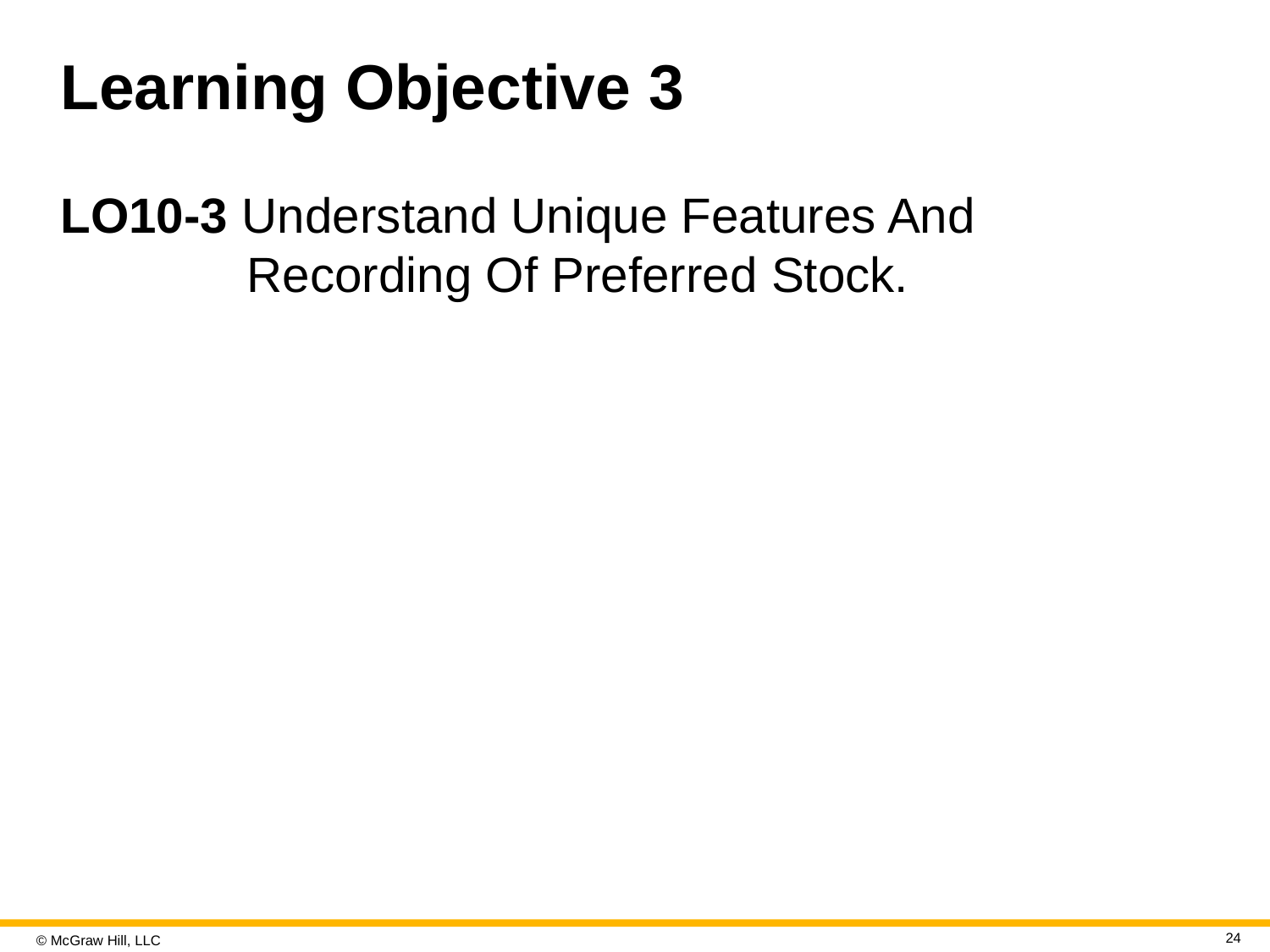

# Learning Objective 3
L O10-3 Understand Unique Features And Recording Of Preferred Stock.
24